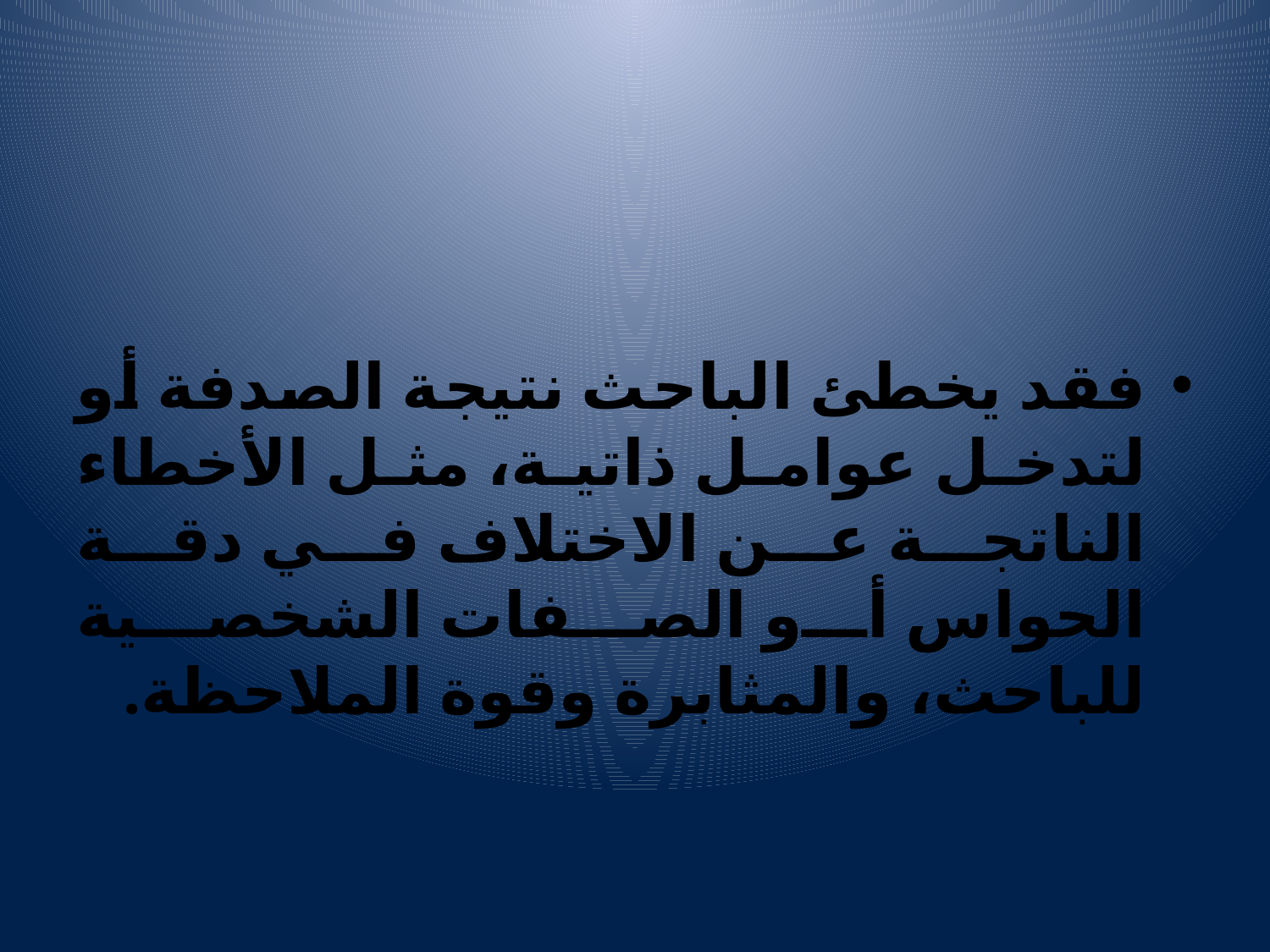

#
فقد يخطئ الباحث نتيجة الصدفة أو لتدخل عوامل ذاتية، مثل الأخطاء الناتجة عن الاختلاف في دقة الحواس أو الصفات الشخصية للباحث، والمثابرة وقوة الملاحظة.